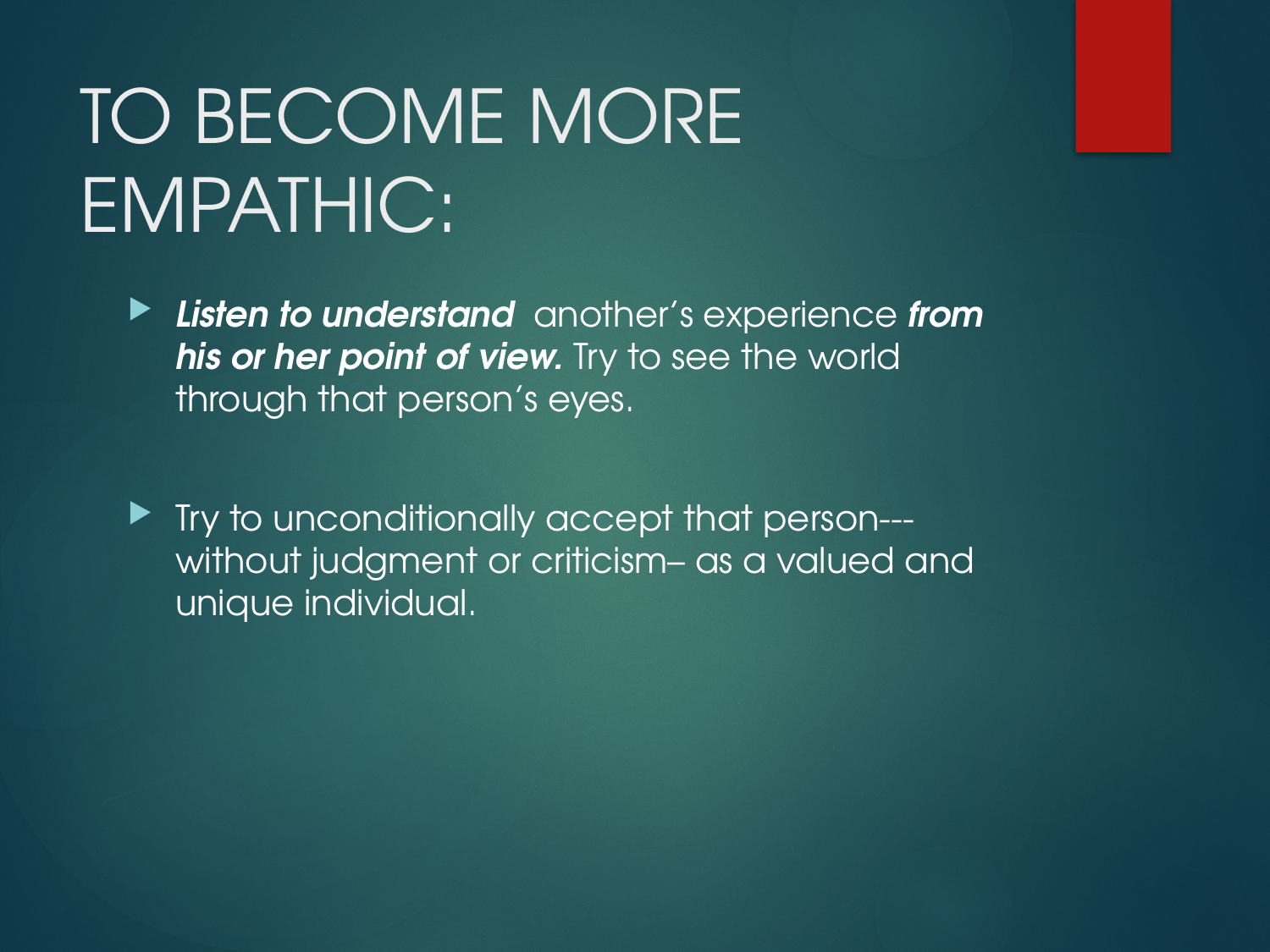

# TO BECOME MORE EMPATHIC:
Listen to understand  another’s experience from his or her point of view. Try to see the world through that person’s eyes.

Try to unconditionally accept that person--- without judgment or criticism– as a valued and unique individual.